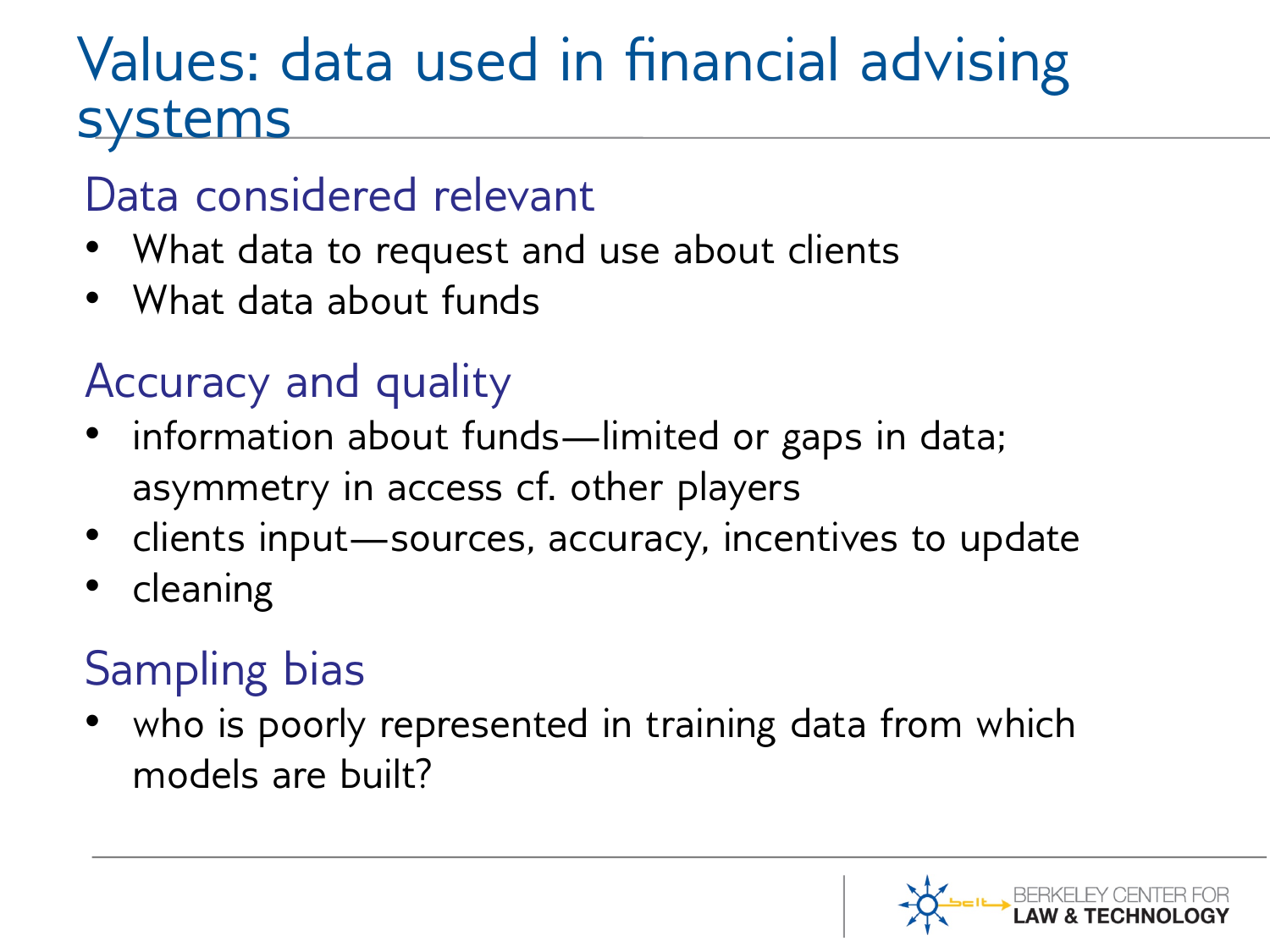

# Values: data used in financial advising systems
Data considered relevant
What data to request and use about clients
What data about funds

Accuracy and quality
information about funds—limited or gaps in data; asymmetry in access cf. other players
clients input—sources, accuracy, incentives to update
cleaning

Sampling bias
who is poorly represented in training data from which models are built?